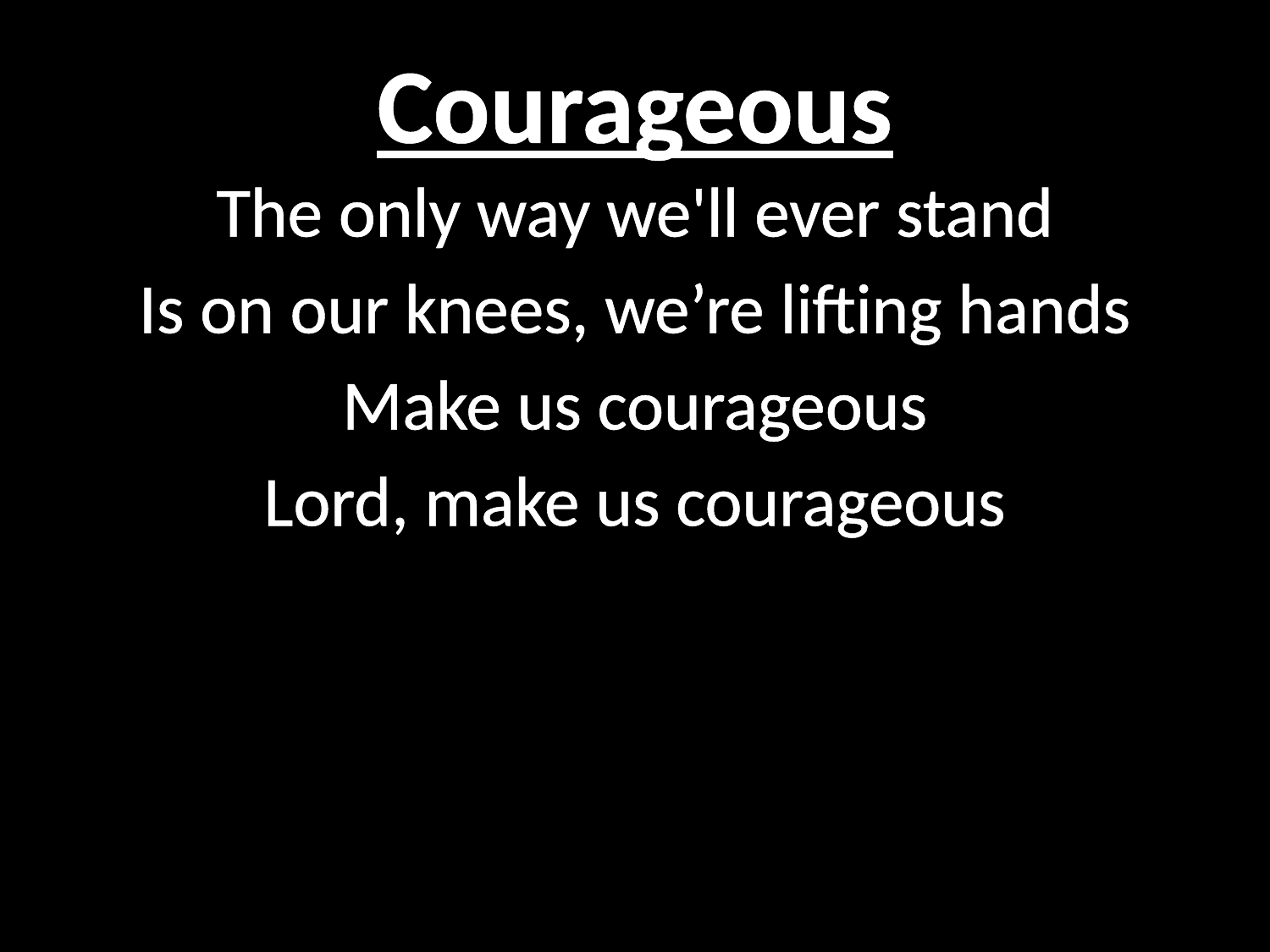

# Courageous
The only way we'll ever stand
Is on our knees, we’re lifting hands
Make us courageous
Lord, make us courageous